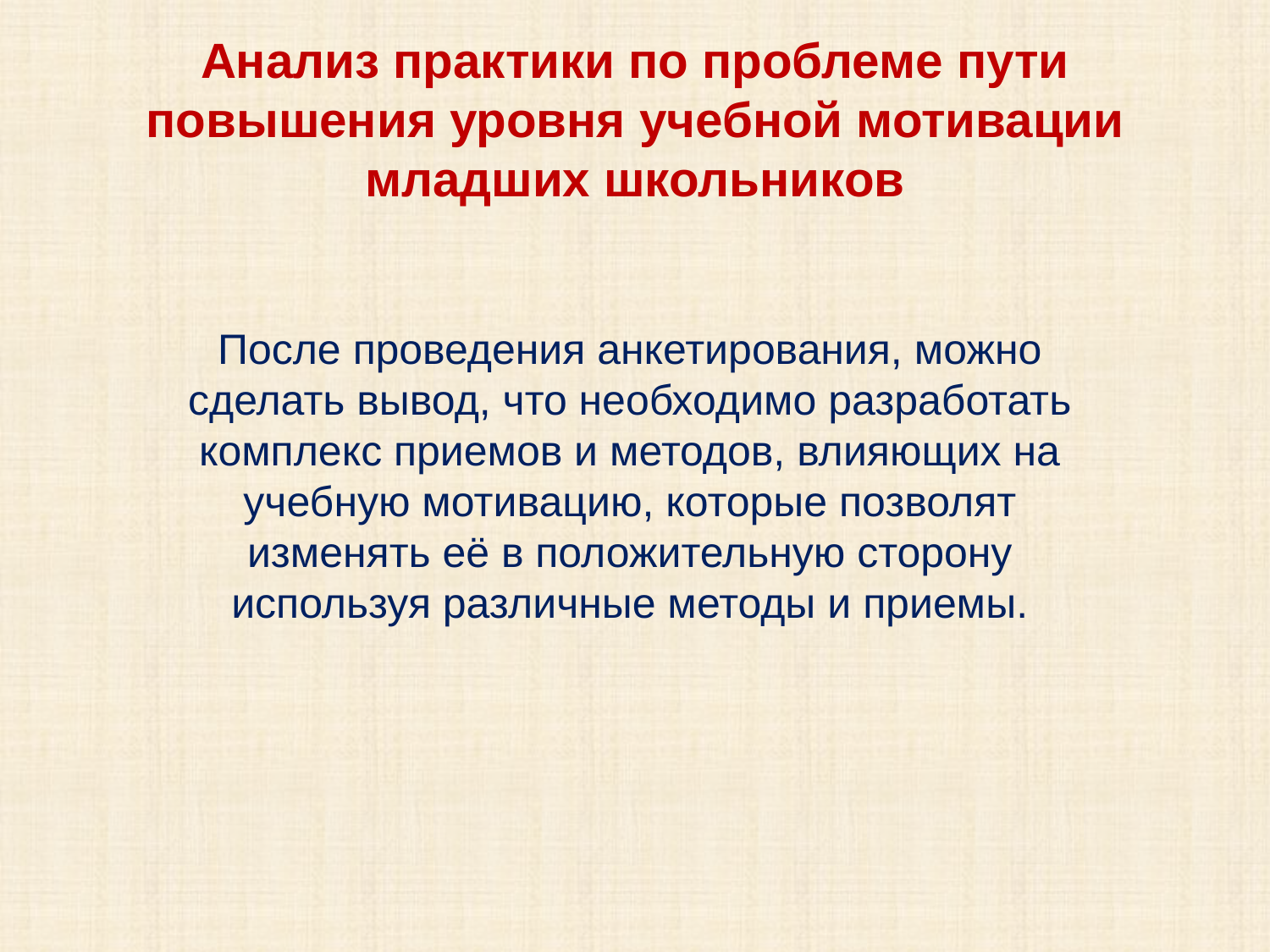

# Анализ практики по проблеме пути повышения уровня учебной мотивации младших школьников
После проведения анкетирования, можно сделать вывод, что необходимо разработать комплекс приемов и методов, влияющих на учебную мотивацию, которые позволят изменять её в положительную сторону используя различные методы и приемы.